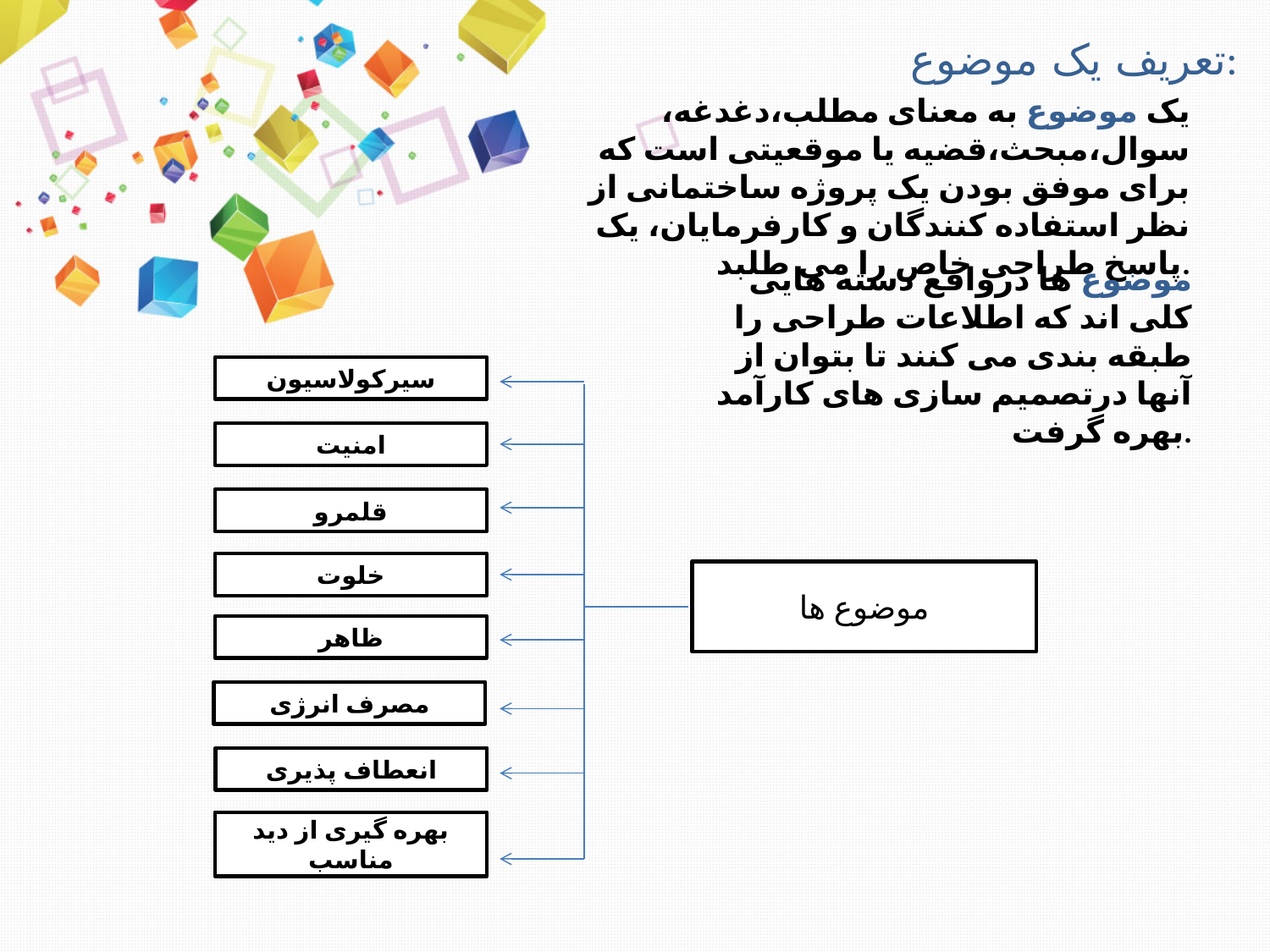

تعریف یک موضوع:
یک موضوع به معنای مطلب،دغدغه، سوال،مبحث،قضیه یا موقعیتی است که برای موفق بودن یک پروژه ساختمانی از نظر استفاده کنندگان و کارفرمایان، یک پاسخ طراحی خاص را می طلبد.
موضوع ها درواقع دسته هایی کلی اند که اطلاعات طراحی را طبقه بندی می کنند تا بتوان از آنها درتصمیم سازی های کارآمد بهره گرفت.
سیرکولاسیون
امنیت
قلمرو
خلوت
موضوع ها
ظاهر
مصرف انرژی
انعطاف پذیری
بهره گیری از دید مناسب